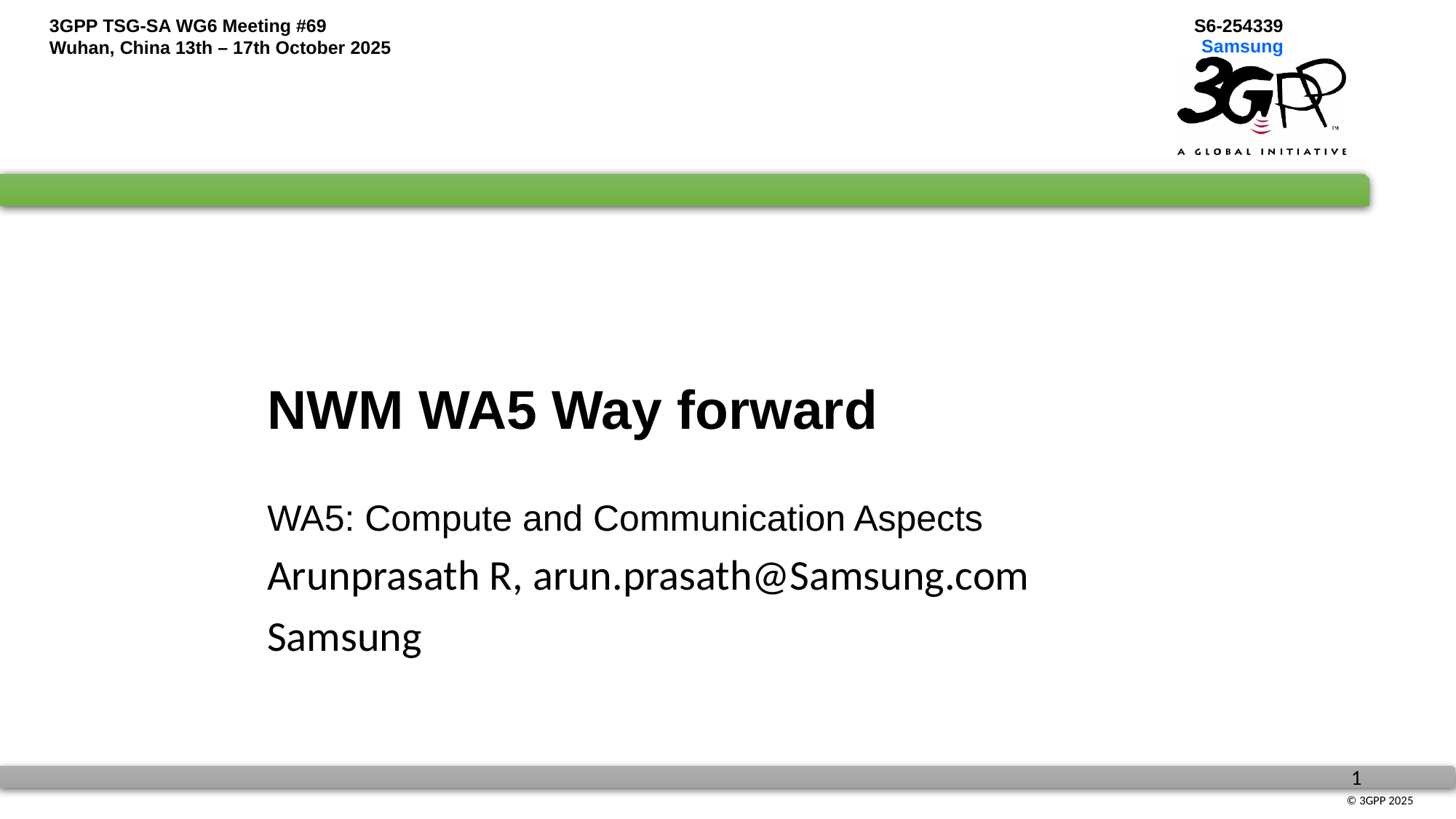

# NWM WA5 Way forward WA5: Compute and Communication Aspects
Arunprasath R, arun.prasath@Samsung.com
Samsung